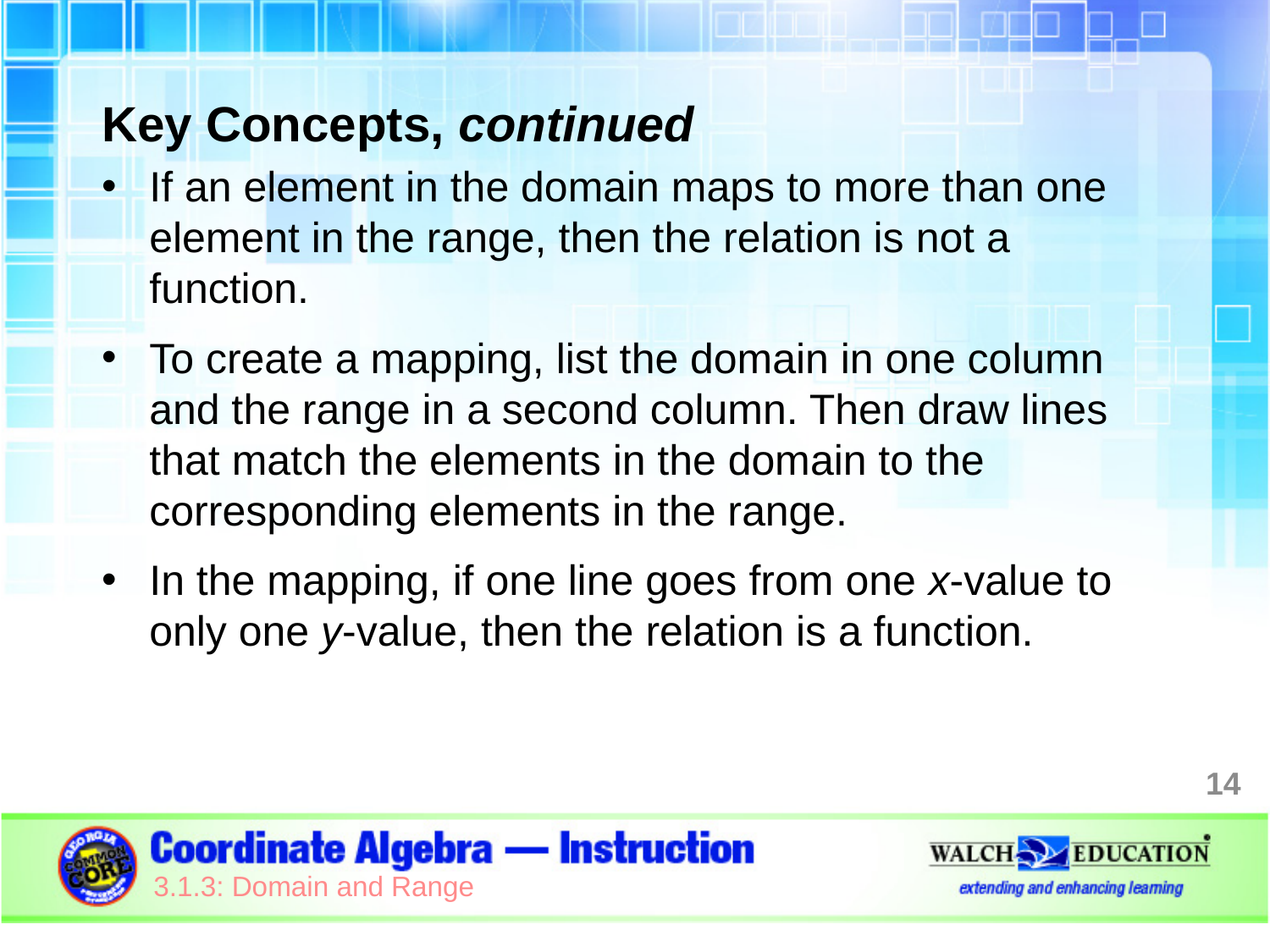

Key Concepts, continued
If an element in the domain maps to more than one element in the range, then the relation is not a function.
To create a mapping, list the domain in one column and the range in a second column. Then draw lines that match the elements in the domain to the corresponding elements in the range.
In the mapping, if one line goes from one x-value to only one y-value, then the relation is a function.

14
3.1.3: Domain and Range